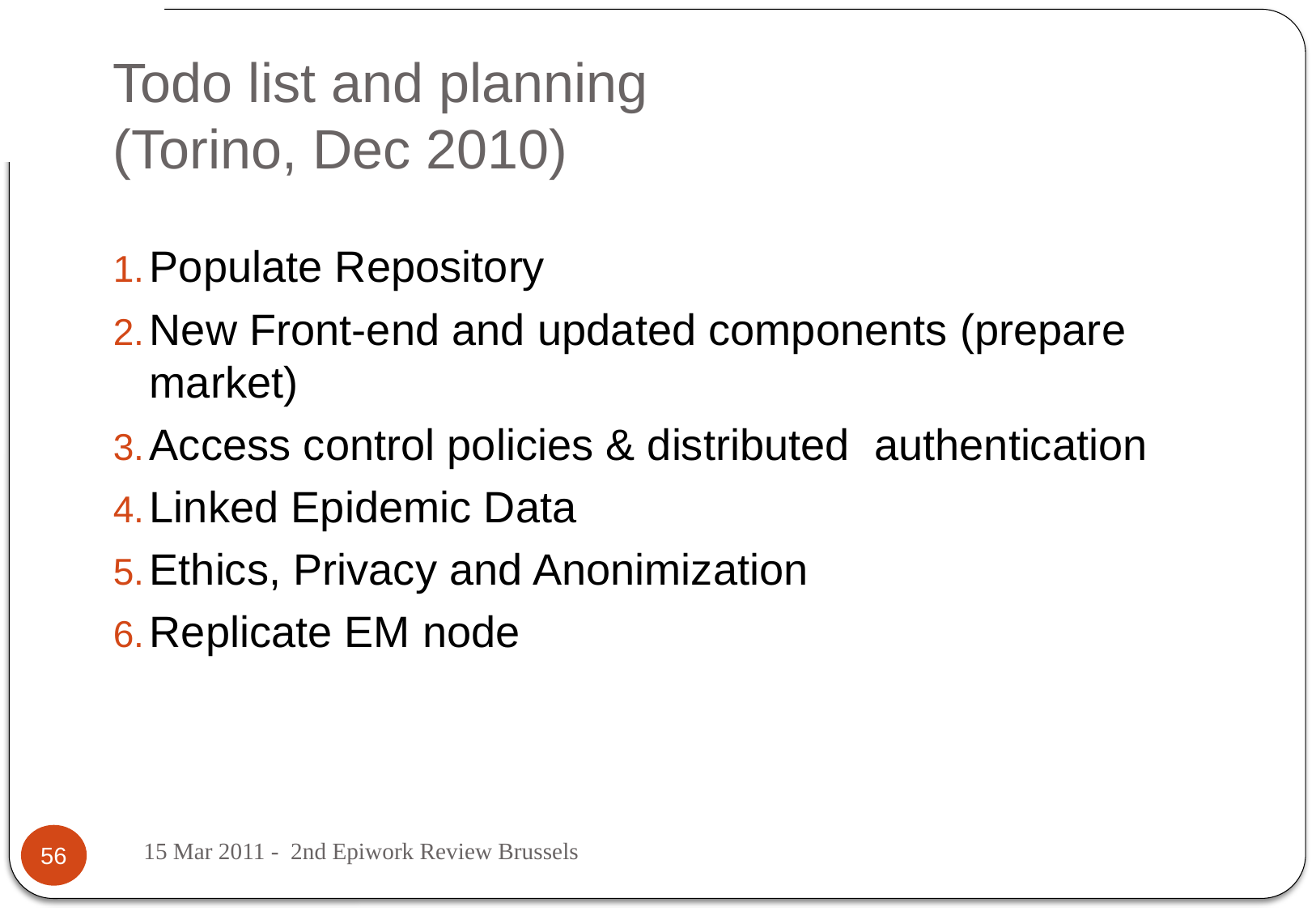

# Todo list and planning (Torino, Dec 2010)
Populate Repository
New Front-end and updated components (prepare market)
Access control policies & distributed  authentication
Linked Epidemic Data
Ethics, Privacy and Anonimization
Replicate EM node

15 Mar 2011 -  2nd Epiwork Review Brussels
56